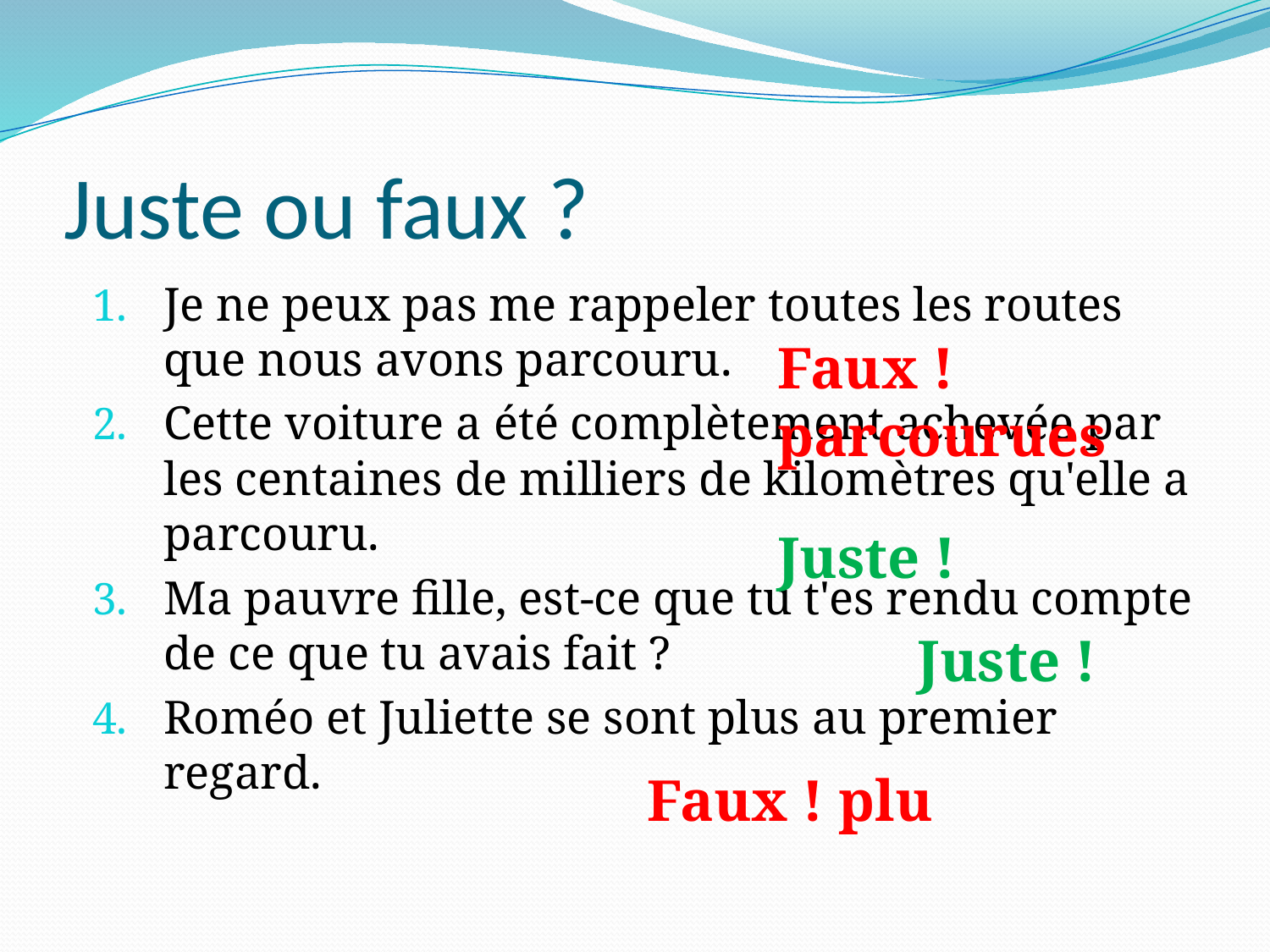

# Juste ou faux ?
Je ne peux pas me rappeler toutes les routes que nous avons parcouru.
Cette voiture a été complètement achevée par les centaines de milliers de kilomètres qu'elle a parcouru.
Ma pauvre fille, est-ce que tu t'es rendu compte de ce que tu avais fait ?
Roméo et Juliette se sont plus au premier regard.

Faux ! parcourues
Juste !
Juste !
Faux ! plu